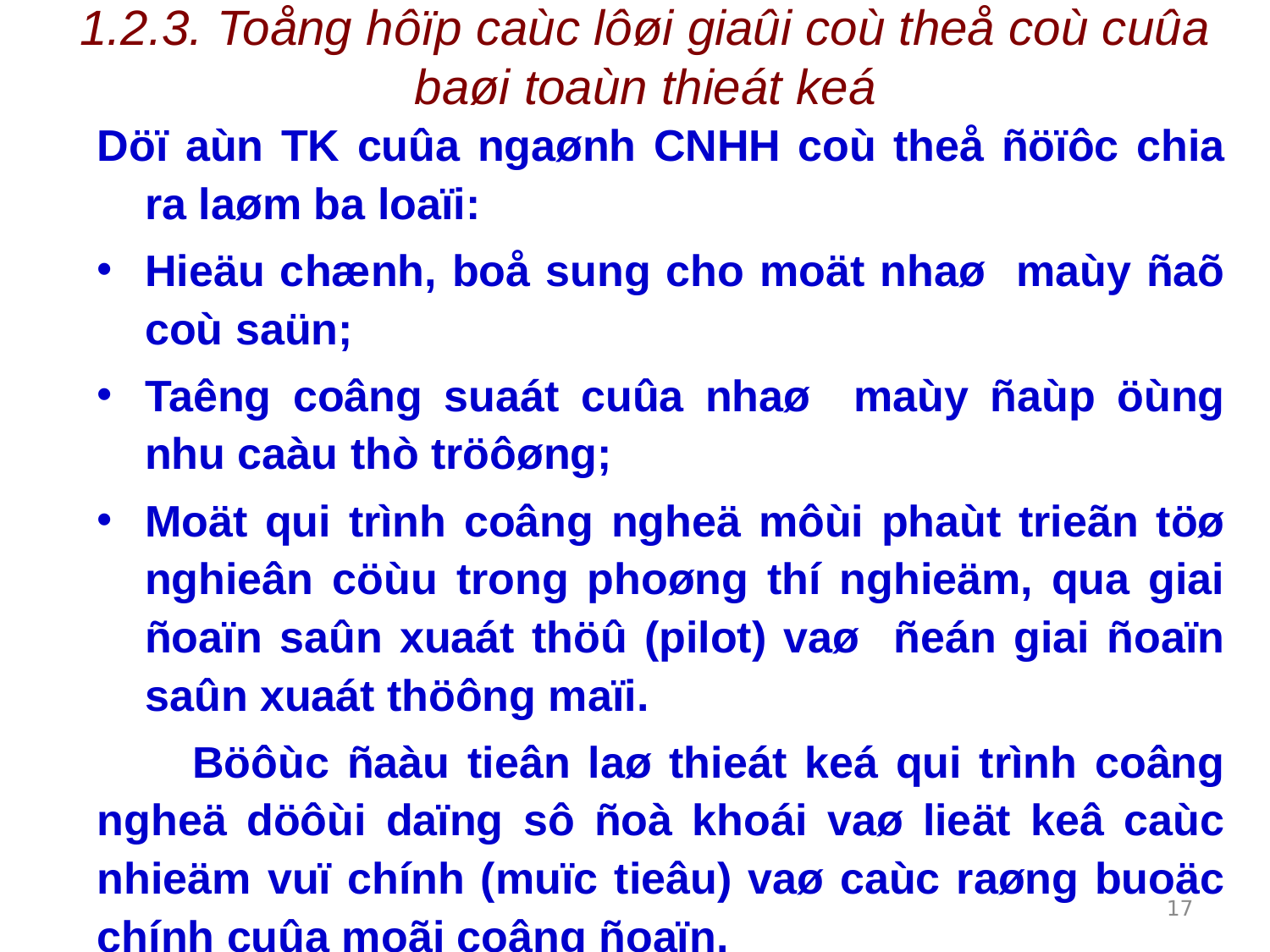

# 1.2.3. Toång hôïp caùc lôøi giaûi coù theå coù cuûa baøi toaùn thieát keá
Döï aùn TK cuûa ngaønh CNHH coù theå ñöïôc chia ra laøm ba loaïi:
Hieäu chænh, boå sung cho moät nhaø  maùy ñaõ coù saün;
Taêng coâng suaát cuûa nhaø  maùy ñaùp öùng nhu caàu thò tröôøng;
Moät qui trình coâng ngheä môùi phaùt trieãn töø nghieân cöùu trong phoøng thí nghieäm, qua giai ñoaïn saûn xuaát thöû (pilot) vaø  ñeán giai ñoaïn saûn xuaát thöông maïi.
Böôùc ñaàu tieân laø thieát keá qui trình coâng ngheä döôùi daïng sô ñoà khoái vaø lieät keâ caùc nhieäm vuï chính (muïc tieâu) vaø caùc raøng buoäc chính cuûa moãi coâng ñoaïn.
Kinh nghieäm cuaû ngöôøi kyõ sö seõ quyeát ñònh neân xem xeùt loaïi quaù trình vaø thieát bò naøo cho coâng ñoaïn ñoù.
17